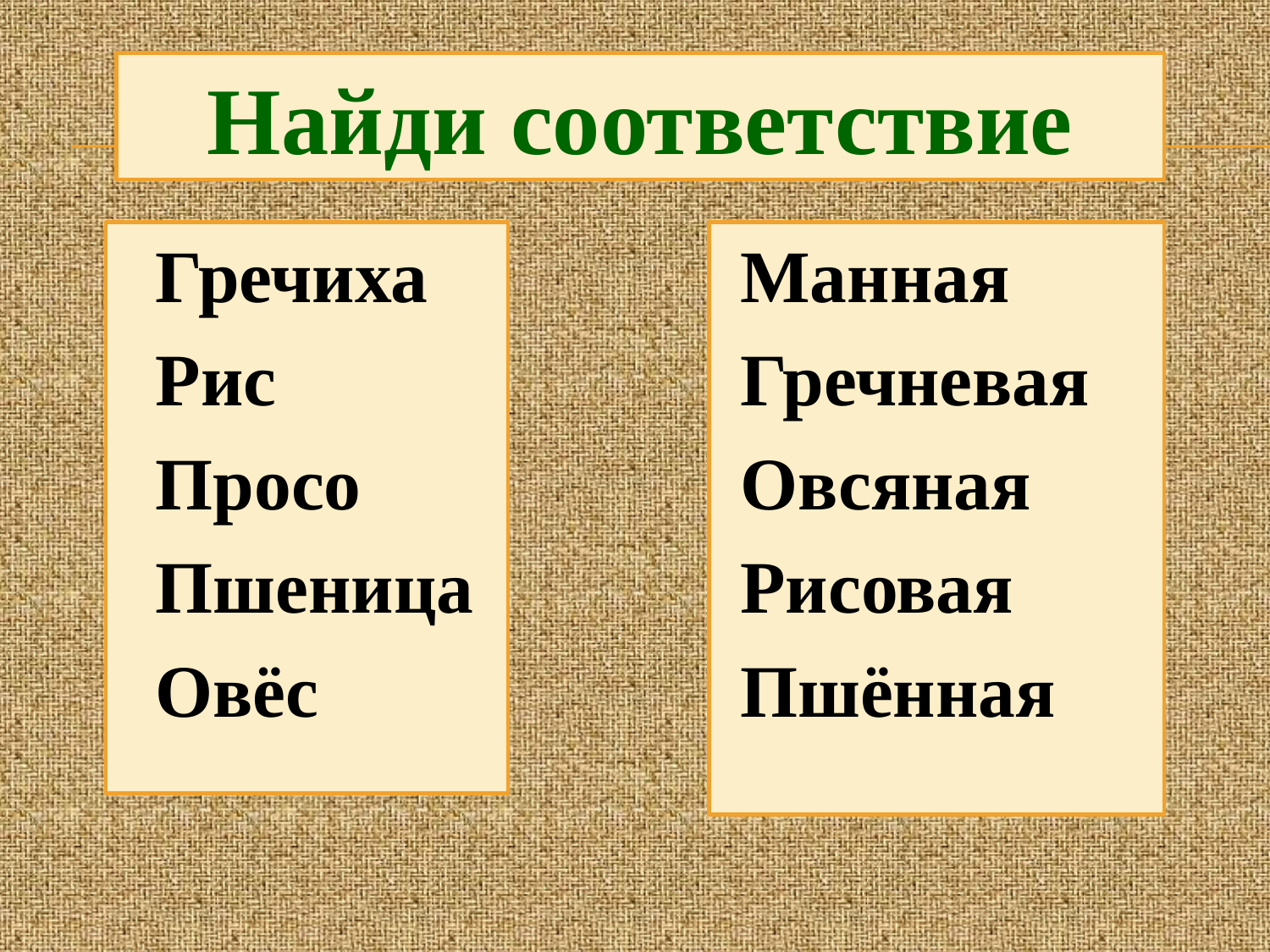

Найди соответствие
  Гречиха
  Рис
  Просо
  Пшеница
  Овёс

 Манная
 Гречневая
 Овсяная
 Рисовая
 Пшённая